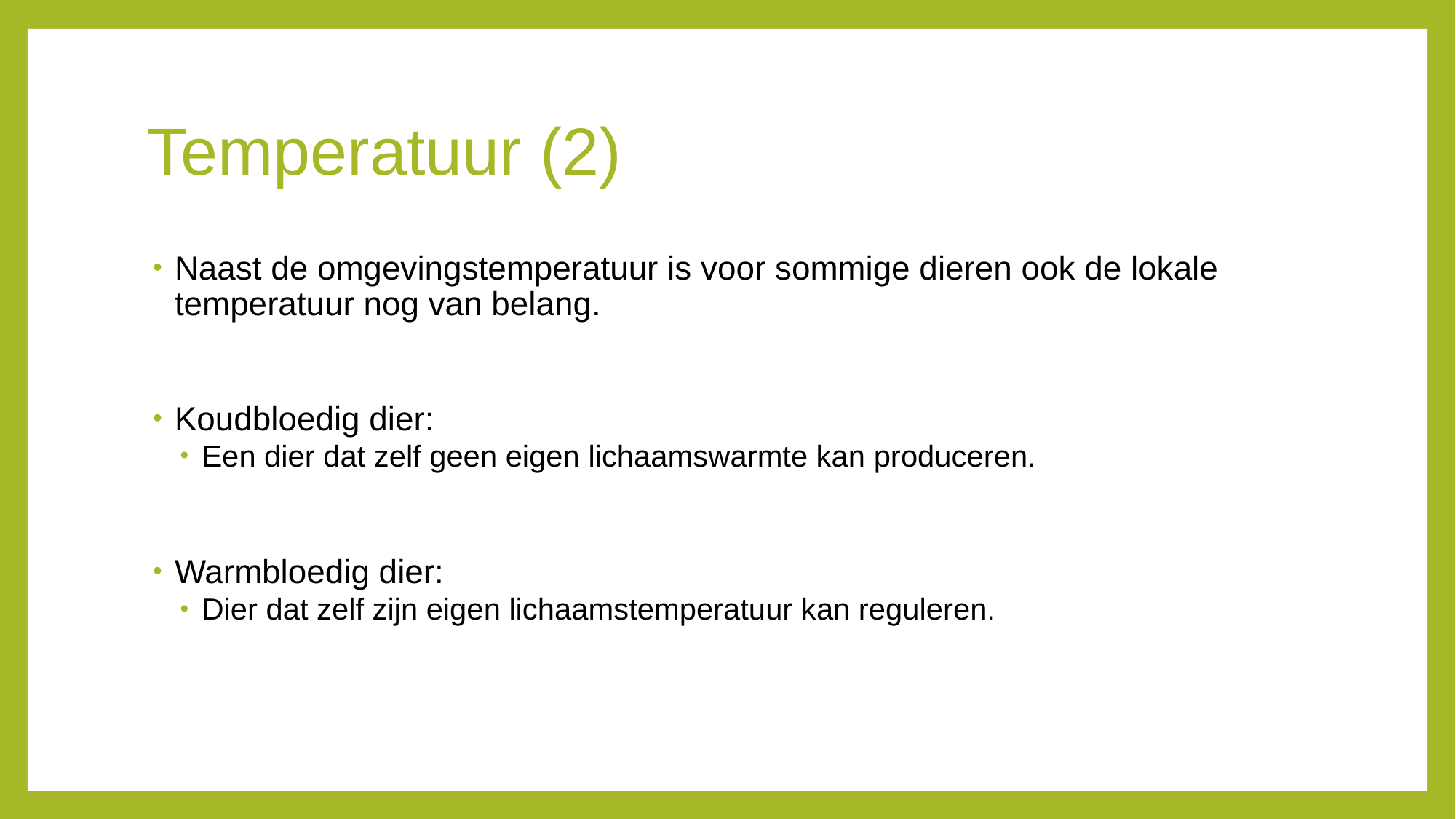

# Temperatuur (2)
Naast de omgevingstemperatuur is voor sommige dieren ook de lokale temperatuur nog van belang.

Koudbloedig dier:
Een dier dat zelf geen eigen lichaamswarmte kan produceren.

Warmbloedig dier:
Dier dat zelf zijn eigen lichaamstemperatuur kan reguleren.